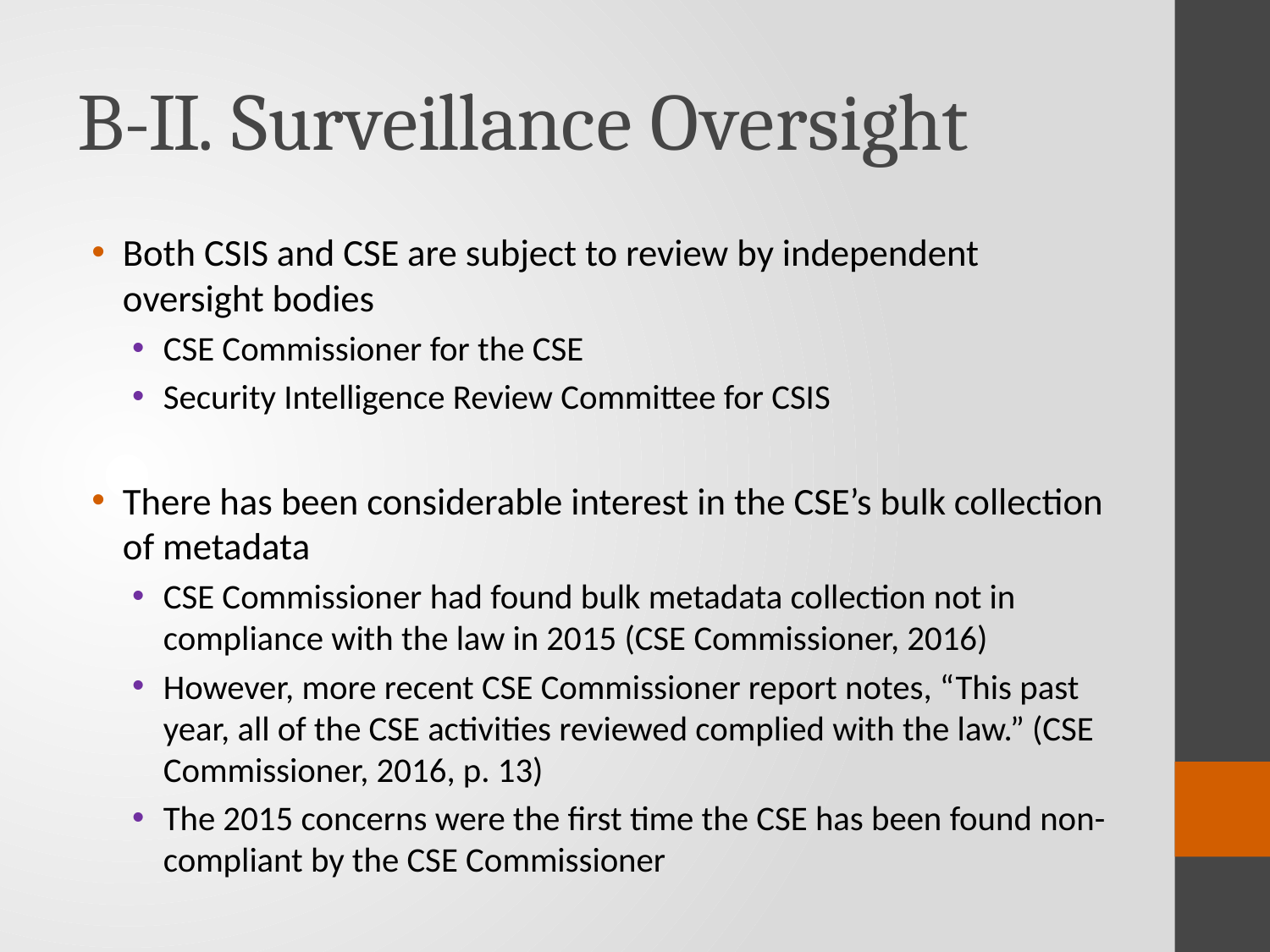

# B-II. Surveillance Oversight
Both CSIS and CSE are subject to review by independent oversight bodies
CSE Commissioner for the CSE
Security Intelligence Review Committee for CSIS

There has been considerable interest in the CSE’s bulk collection of metadata
CSE Commissioner had found bulk metadata collection not in compliance with the law in 2015 (CSE Commissioner, 2016)
However, more recent CSE Commissioner report notes, “This past year, all of the CSE activities reviewed complied with the law.” (CSE Commissioner, 2016, p. 13)
The 2015 concerns were the first time the CSE has been found non-compliant by the CSE Commissioner